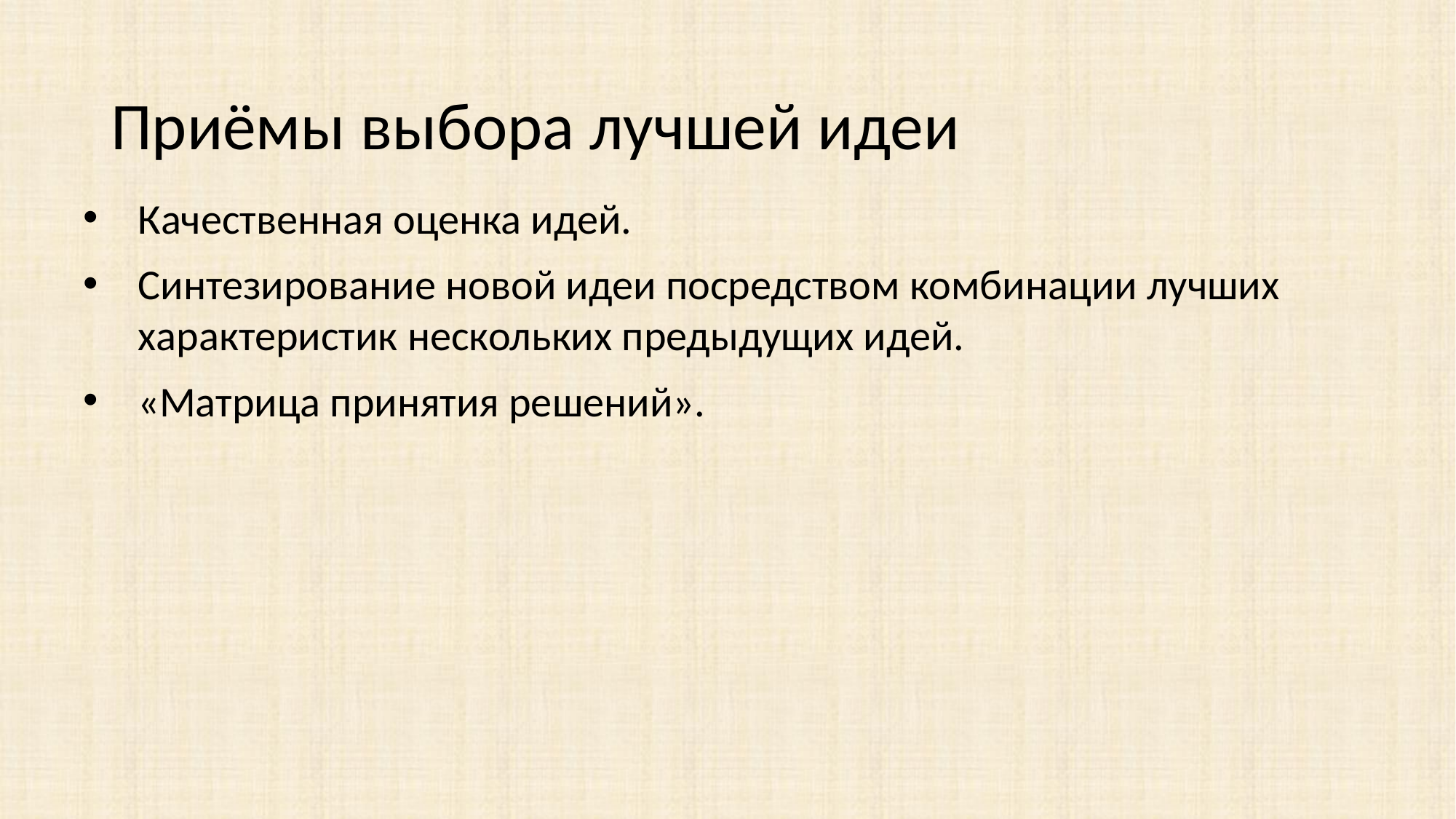

Приёмы выбора лучшей идеи
Качественная оценка идей.
Синтезирование новой идеи посредством комбинации лучших характеристик нескольких предыдущих идей.
«Матрица принятия решений».